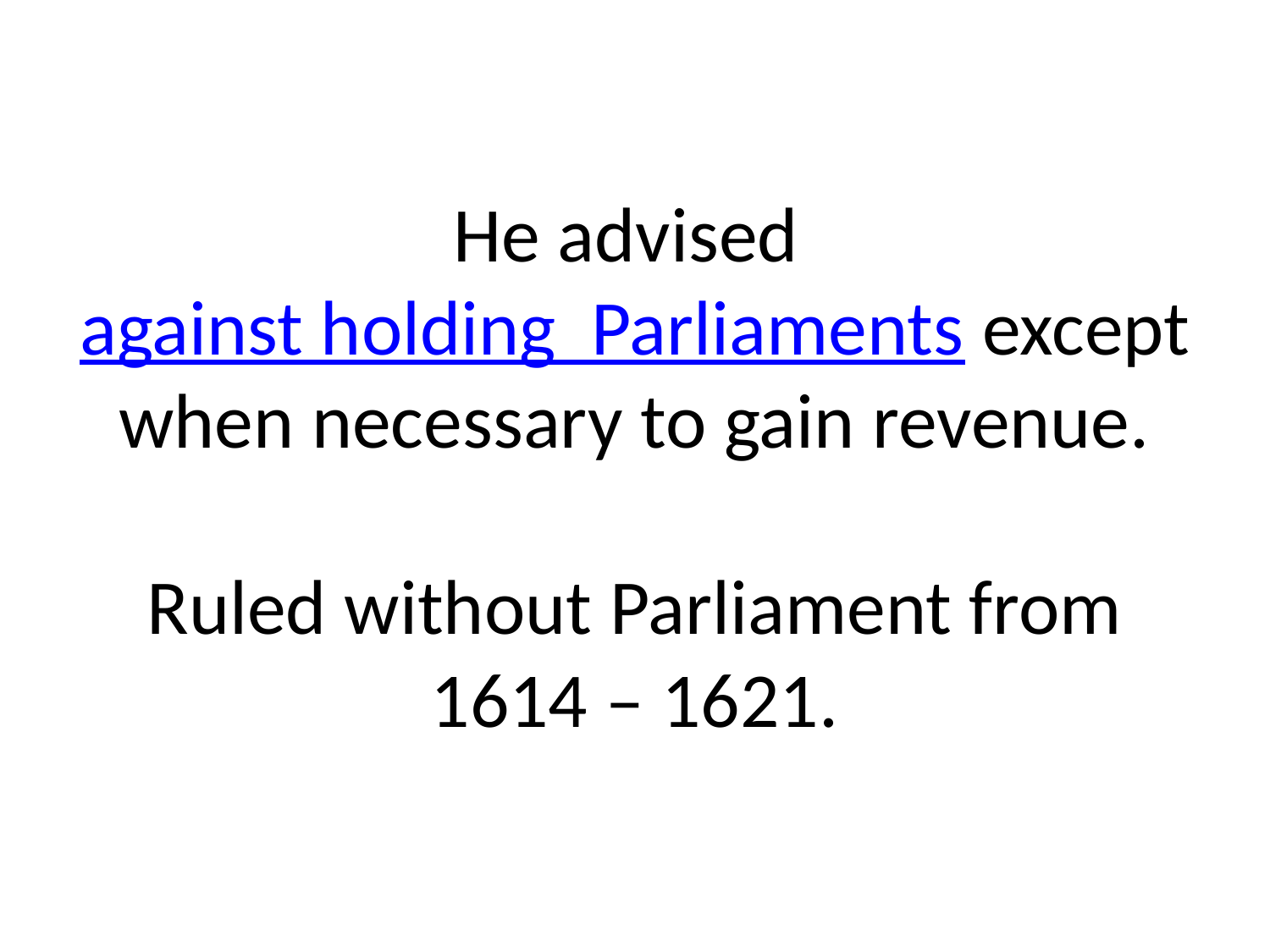

# He advised against holding  Parliaments except when necessary to gain revenue. Ruled without Parliament from 1614 – 1621.